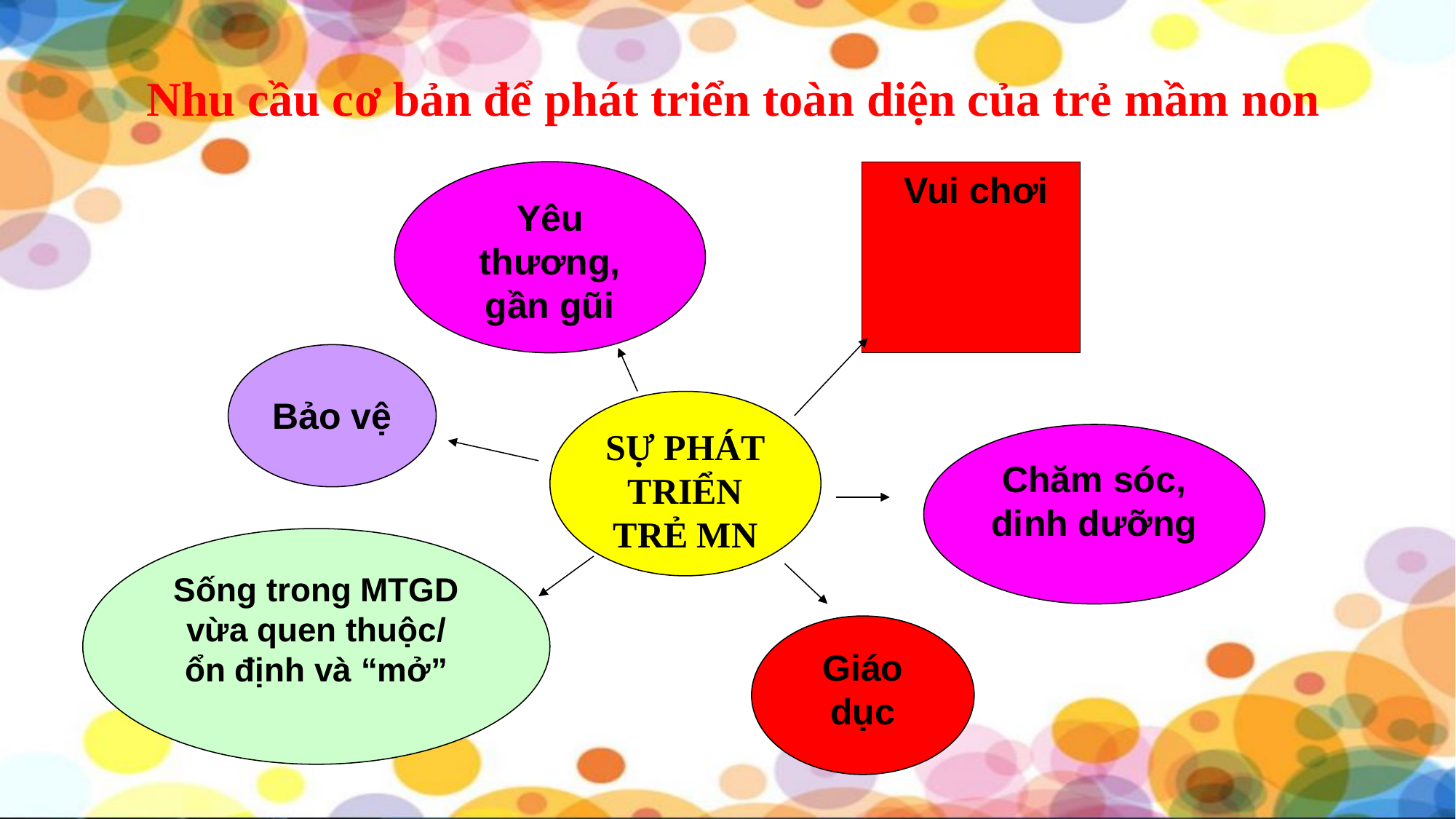

# Nhu cầu cơ bản để phát triển toàn diện của trẻ mầm non
Yêu thương, gần gũi
 Vui chơi
Bảo vệ
SỰ PHÁT TRIỂN TRẺ MN
Chăm sóc, dinh dưỡng
Sống trong MTGD vừa quen thuộc/
ổn định và “mở”
Giáo dục